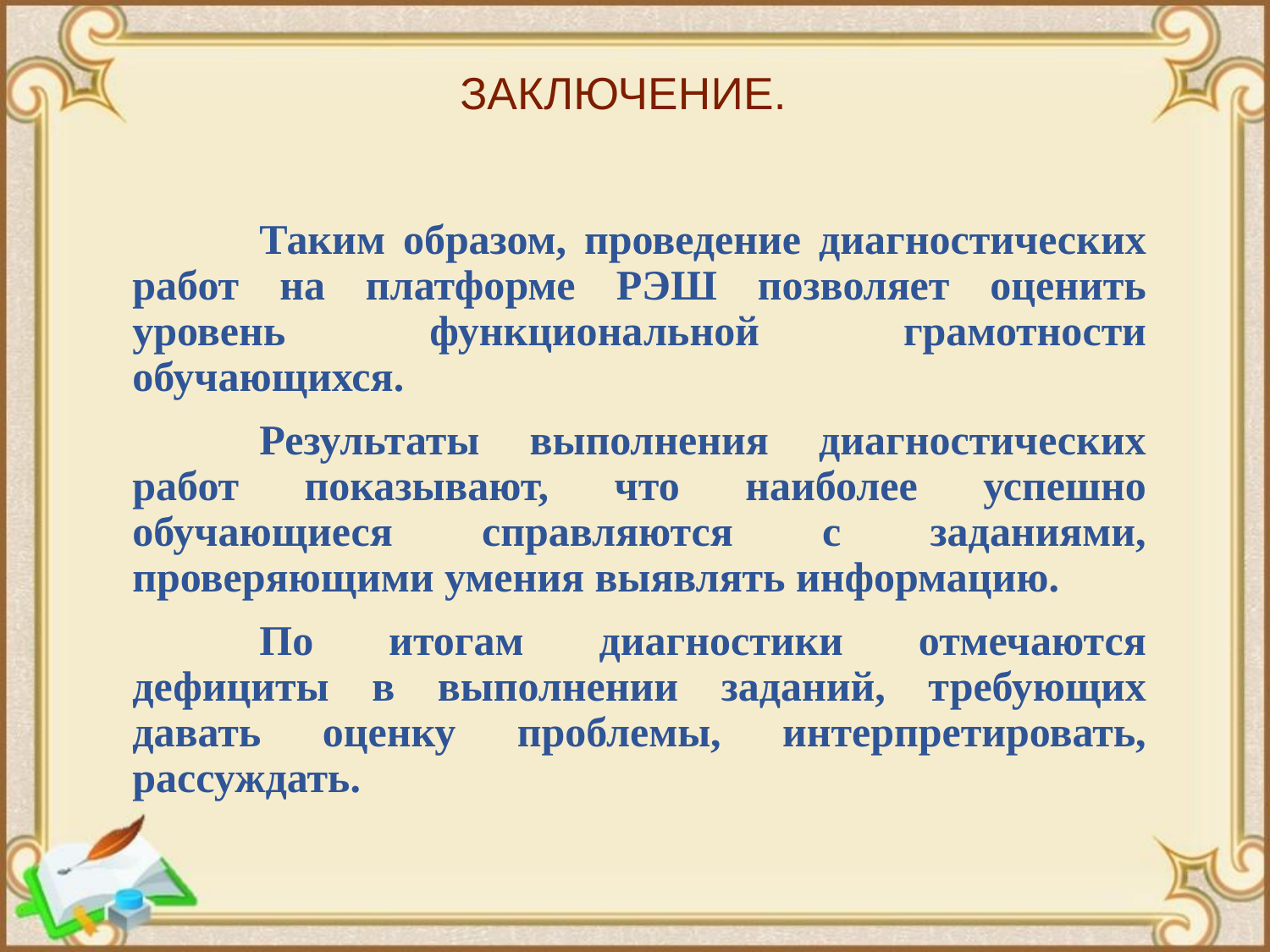

# ЗАКЛЮЧЕНИЕ.
	Таким образом, проведение диагностических работ на платформе РЭШ позволяет оценить уровень функциональной грамотности обучающихся.
	Результаты выполнения диагностических работ показывают, что наиболее успешно обучающиеся справляются с заданиями, проверяющими умения выявлять информацию.
	По итогам диагностики отмечаются дефициты в выполнении заданий, требующих давать оценку проблемы, интерпретировать, рассуждать.